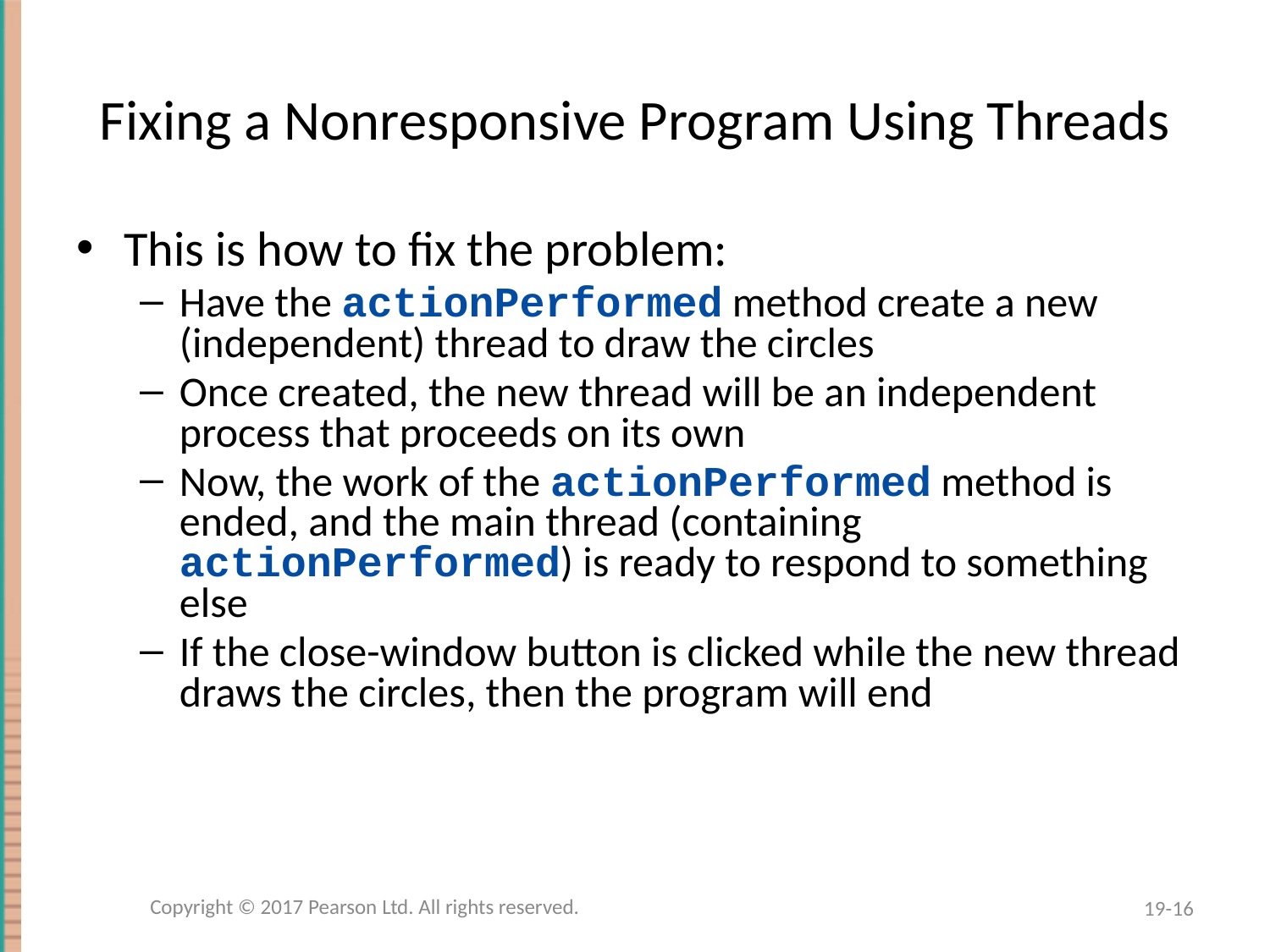

# Fixing a Nonresponsive Program Using Threads
This is how to fix the problem:
Have the actionPerformed method create a new (independent) thread to draw the circles
Once created, the new thread will be an independent process that proceeds on its own
Now, the work of the actionPerformed method is ended, and the main thread (containing actionPerformed) is ready to respond to something else
If the close-window button is clicked while the new thread draws the circles, then the program will end
Copyright © 2017 Pearson Ltd. All rights reserved.
19-16